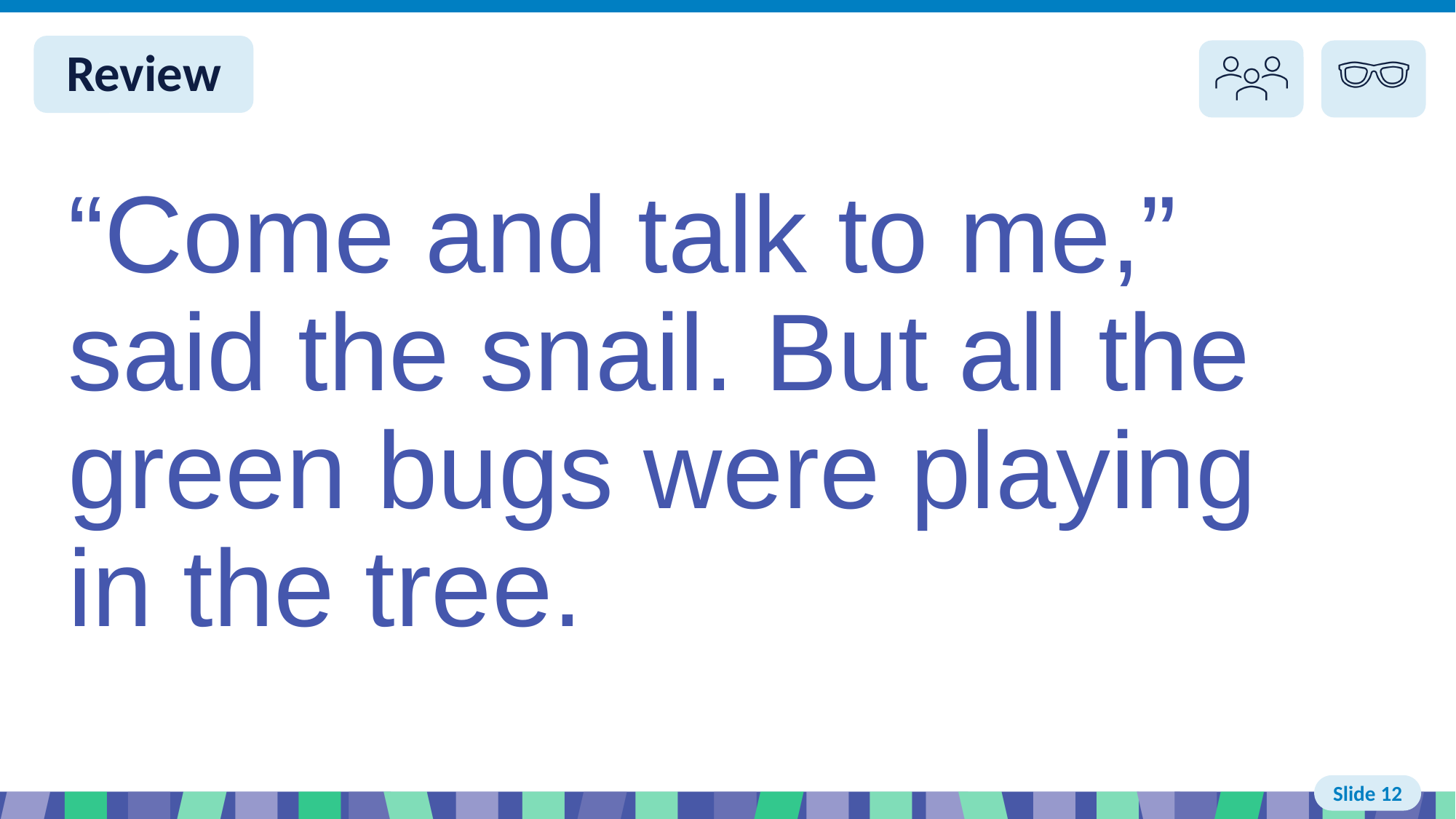

# Slide 12 Review You do
“Come and talk to me,”
said the snail. But all the
green bugs were playing
in the tree.